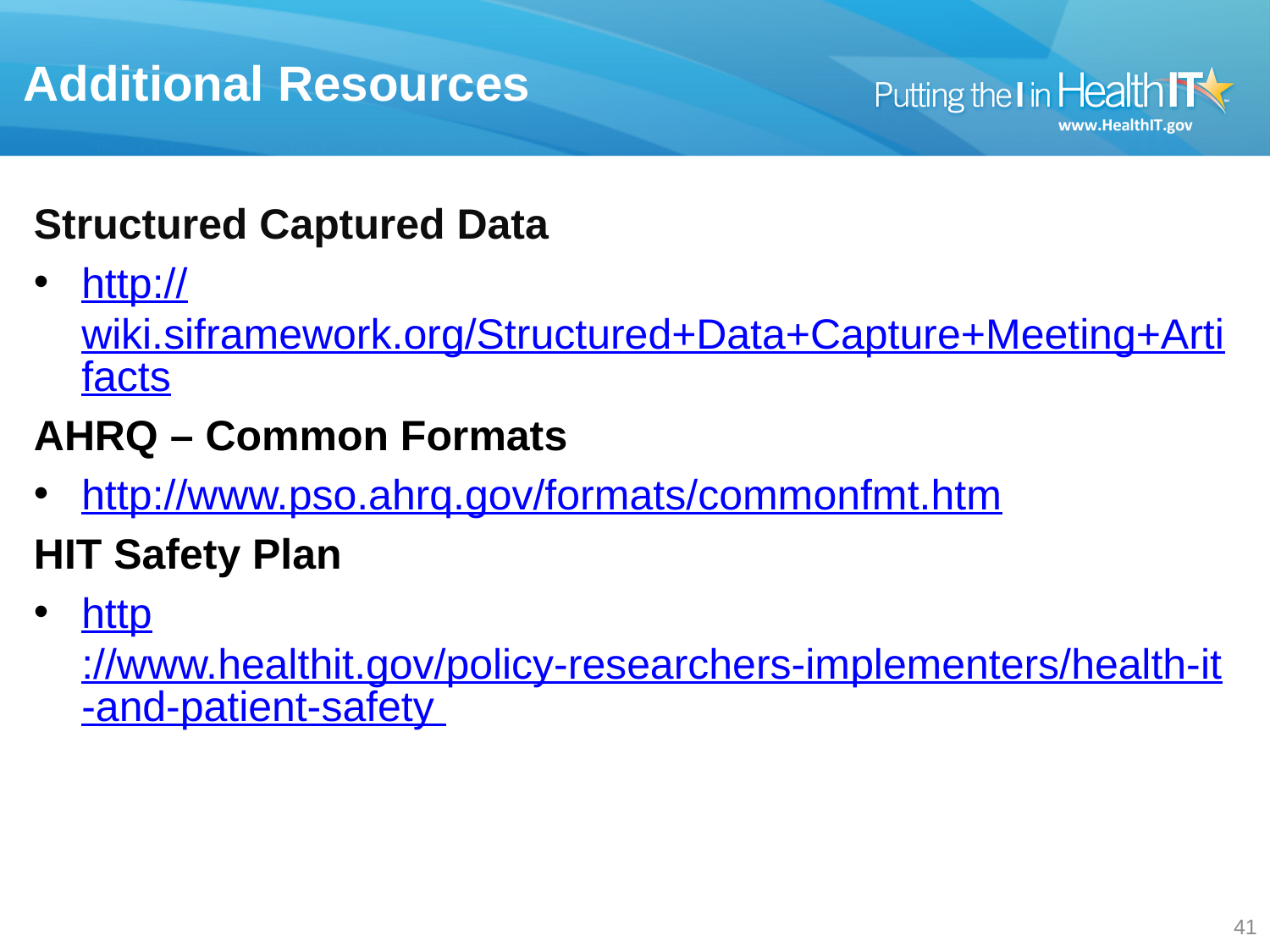

# Additional Resources
Structured Captured Data
http://wiki.siframework.org/Structured+Data+Capture+Meeting+Artifacts
AHRQ – Common Formats
http://www.pso.ahrq.gov/formats/commonfmt.htm
HIT Safety Plan
http://www.healthit.gov/policy-researchers-implementers/health-it-and-patient-safety

41